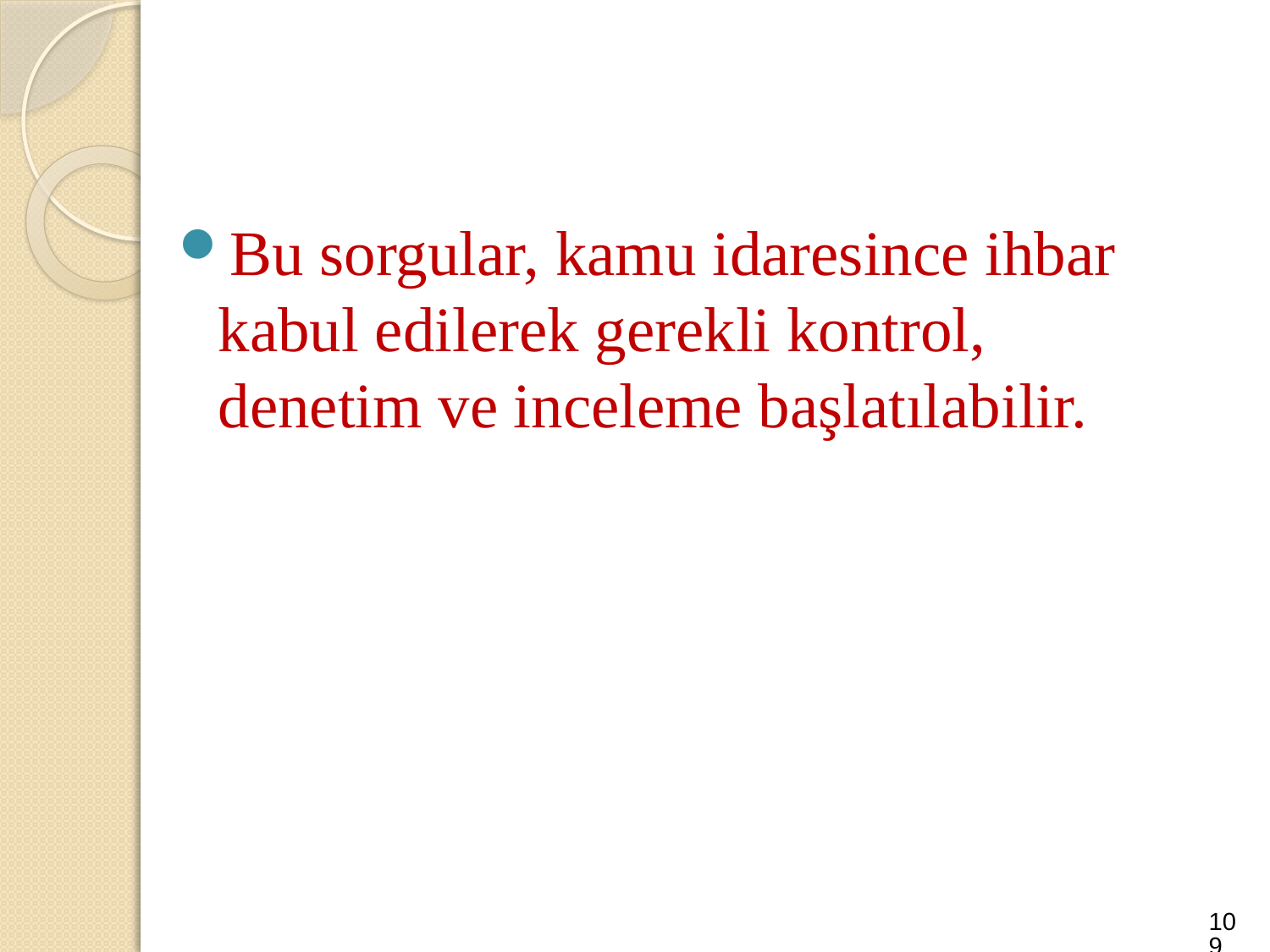

Bu sorgular, kamu idaresince ihbar kabul edilerek gerekli kontrol, denetim ve inceleme başlatılabilir.

109